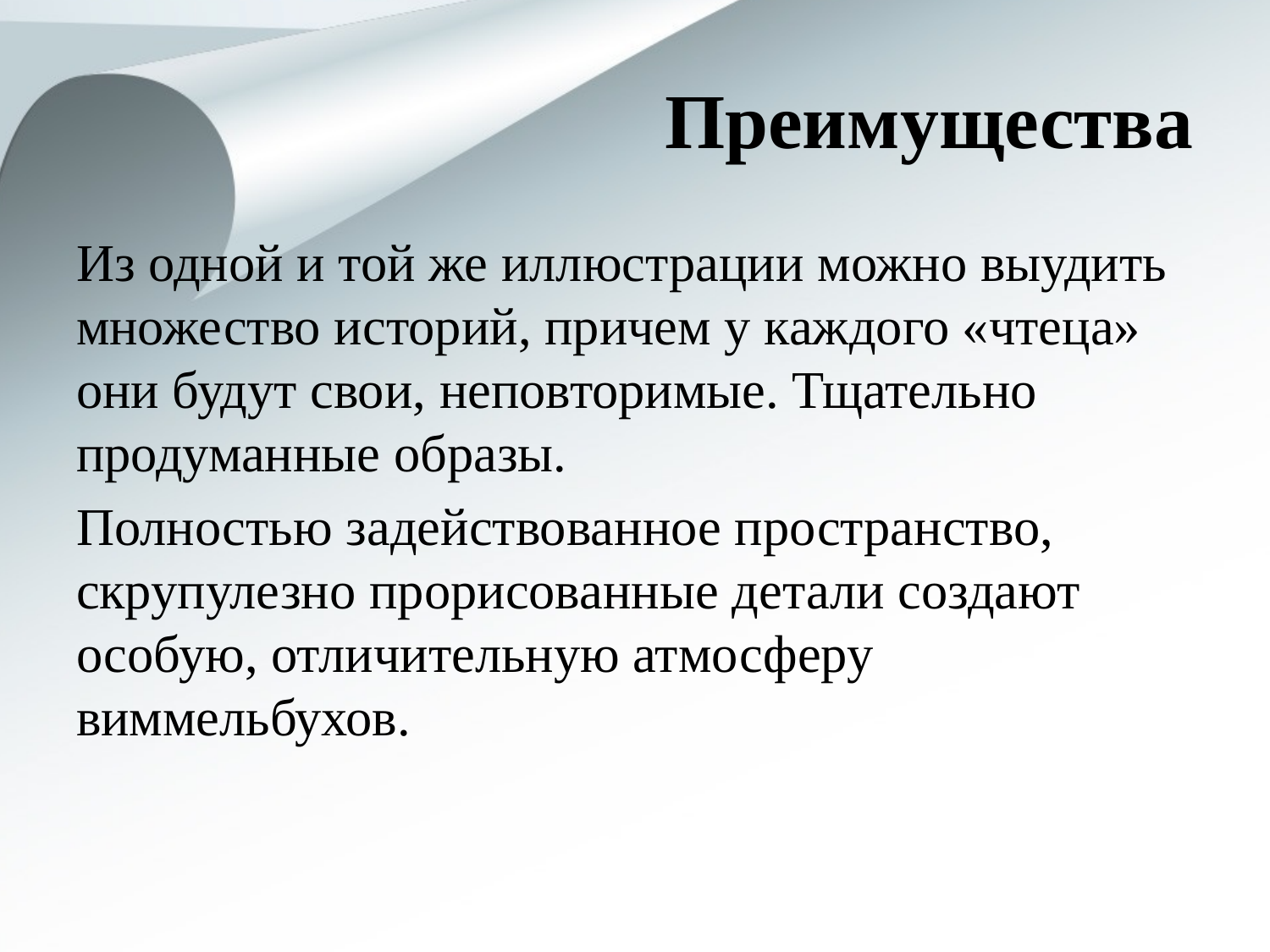

# Преимущества
Из одной и той же иллюстрации можно выудить множество историй, причем у каждого «чтеца» они будут свои, неповторимые. Тщательно продуманные образы.
Полностью задействованное пространство, скрупулезно прорисованные детали создают особую, отличительную атмосферу виммельбухов.